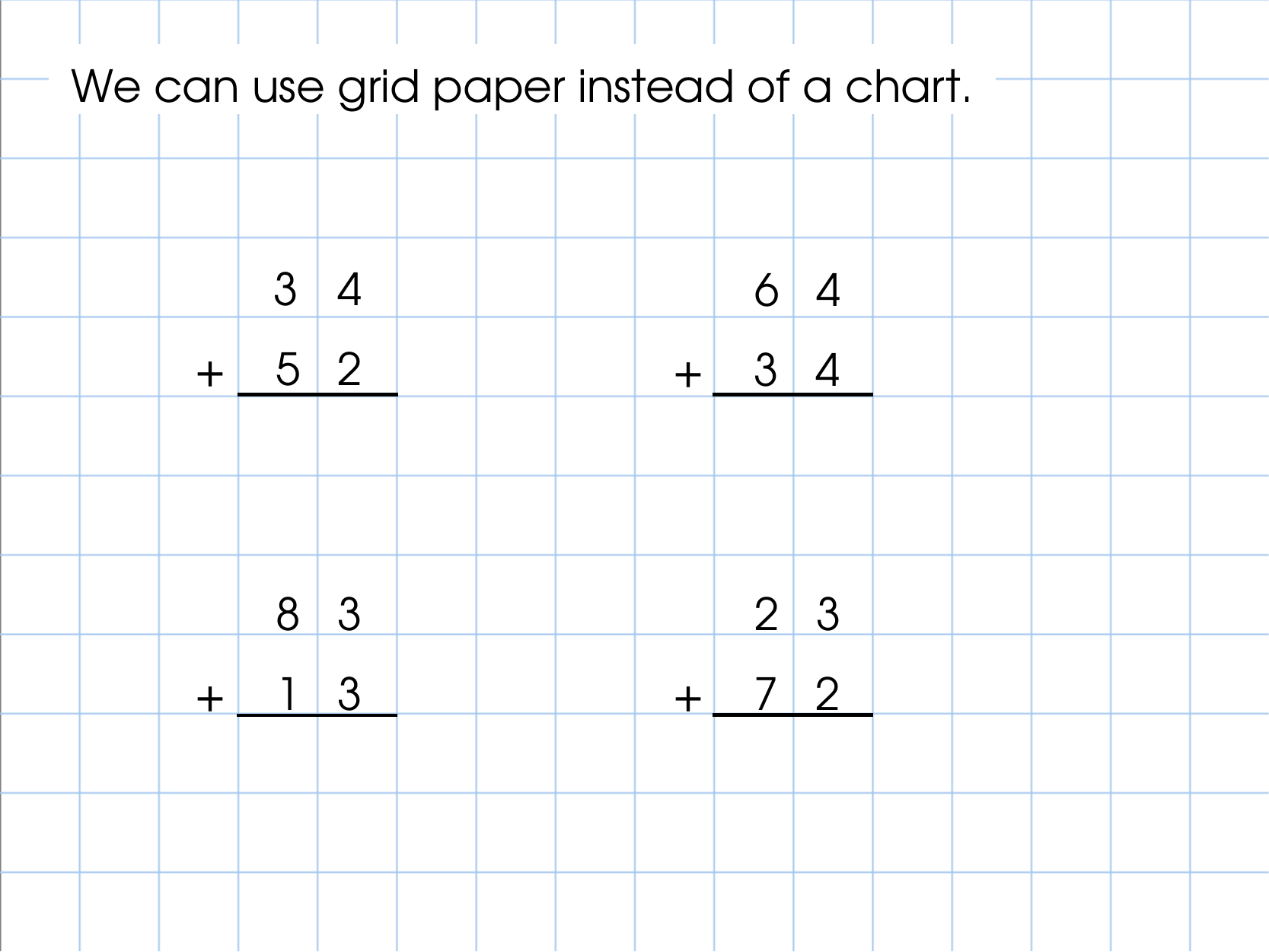

We can use grid paper instead of a chart.
4
+    5   2
6   4
+    3   4
2   3
+    7   2
8   3
+    1   3